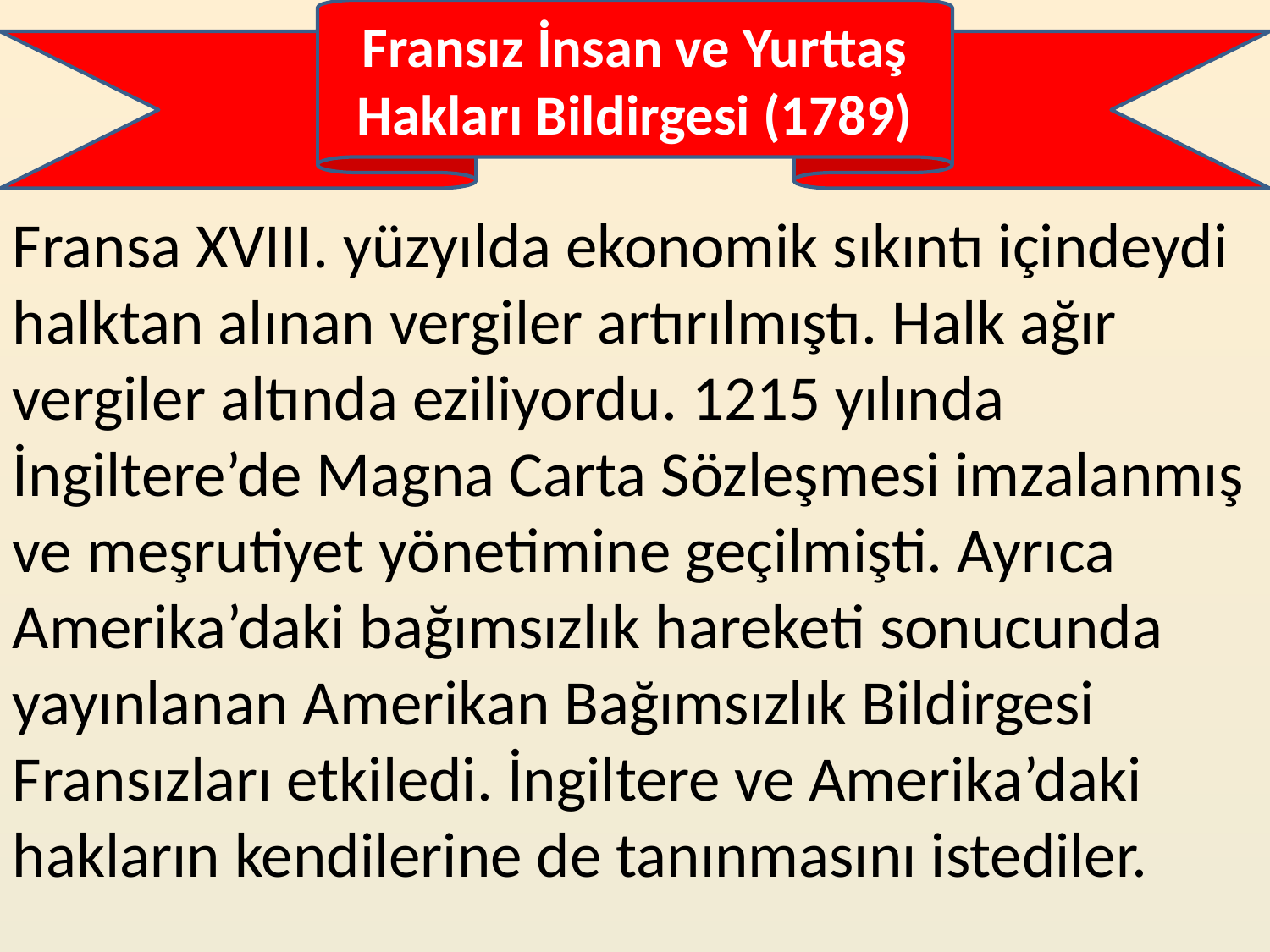

Fransız İnsan ve Yurttaş Hakları Bildirgesi (1789)
Fransa XVIII. yüzyılda ekonomik sıkıntı içindeydi halktan alınan vergiler artırılmıştı. Halk ağır vergiler altında eziliyordu. 1215 yılında İngiltere’de Magna Carta Sözleşmesi imzalanmış ve meşrutiyet yönetimine geçilmişti. Ayrıca Amerika’daki bağımsızlık hareketi sonucunda yayınlanan Amerikan Bağımsızlık Bildirgesi Fransızları etkiledi. İngiltere ve Amerika’daki hakların kendilerine de tanınmasını istediler.